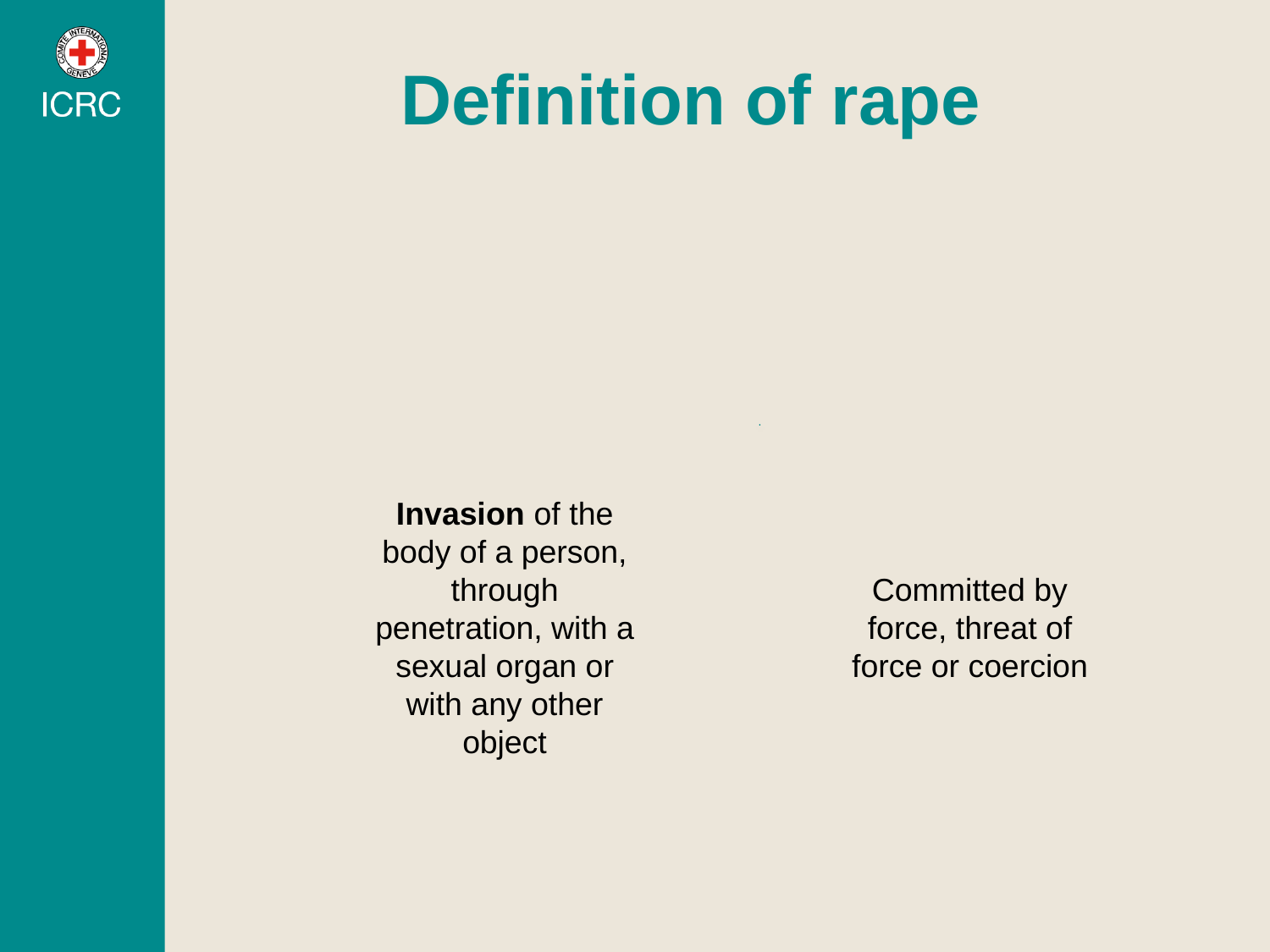

# Definition of rape
Invasion of the body of a person, through penetration, with a sexual organ or with any other object
Committed by force, threat of force or coercion